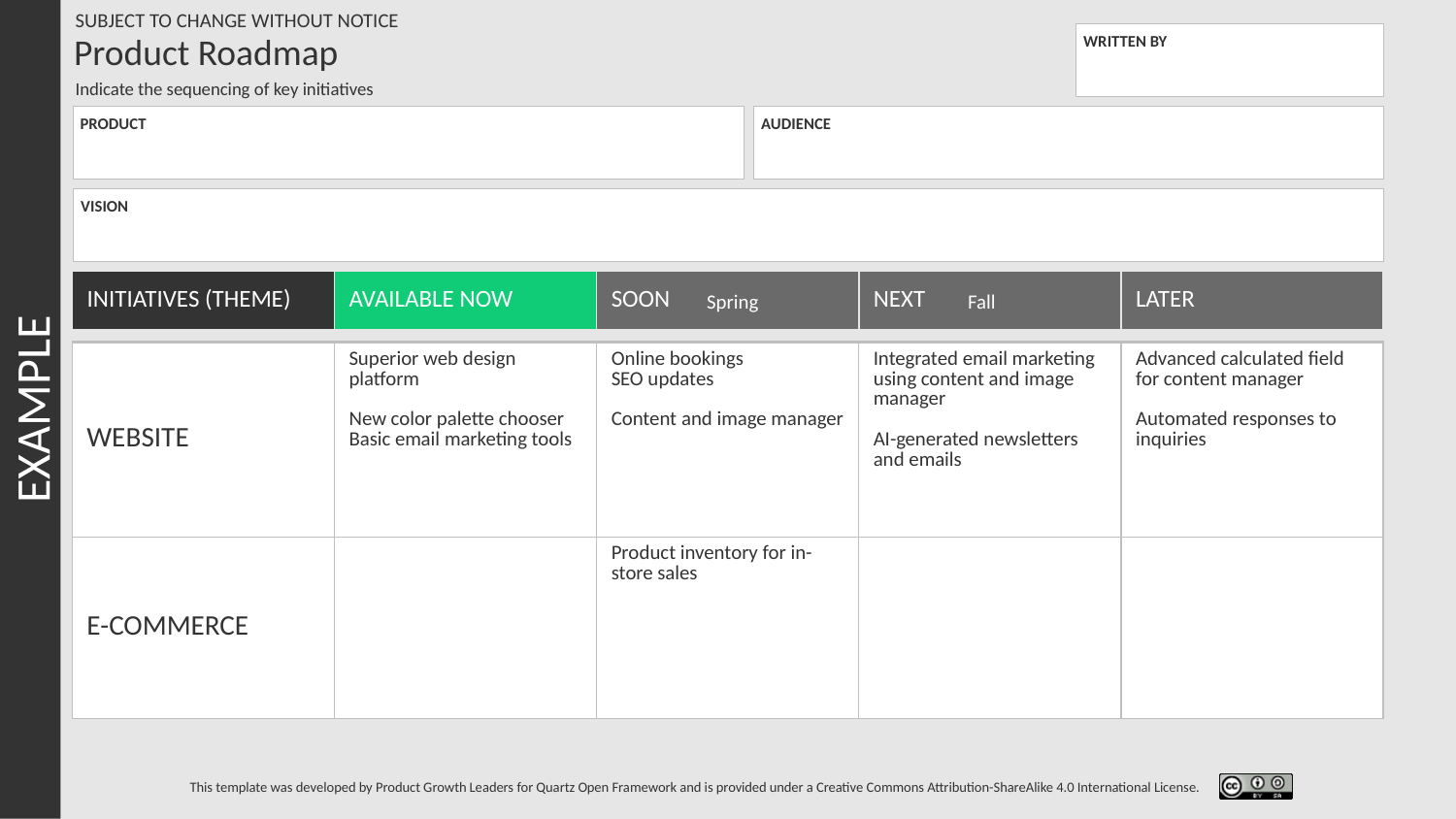

EXAMPLE

Spring
Fall

| WEBSITE | Superior web design platform New color palette chooser Basic email marketing tools | Online bookings SEO updates Content and image manager | Integrated email marketing using content and image manager AI-generated newsletters and emails | Advanced calculated field for content manager Automated responses to inquiries |
| --- | --- | --- | --- | --- |
| E-COMMERCE |  | Product inventory for in-store sales |  |  |